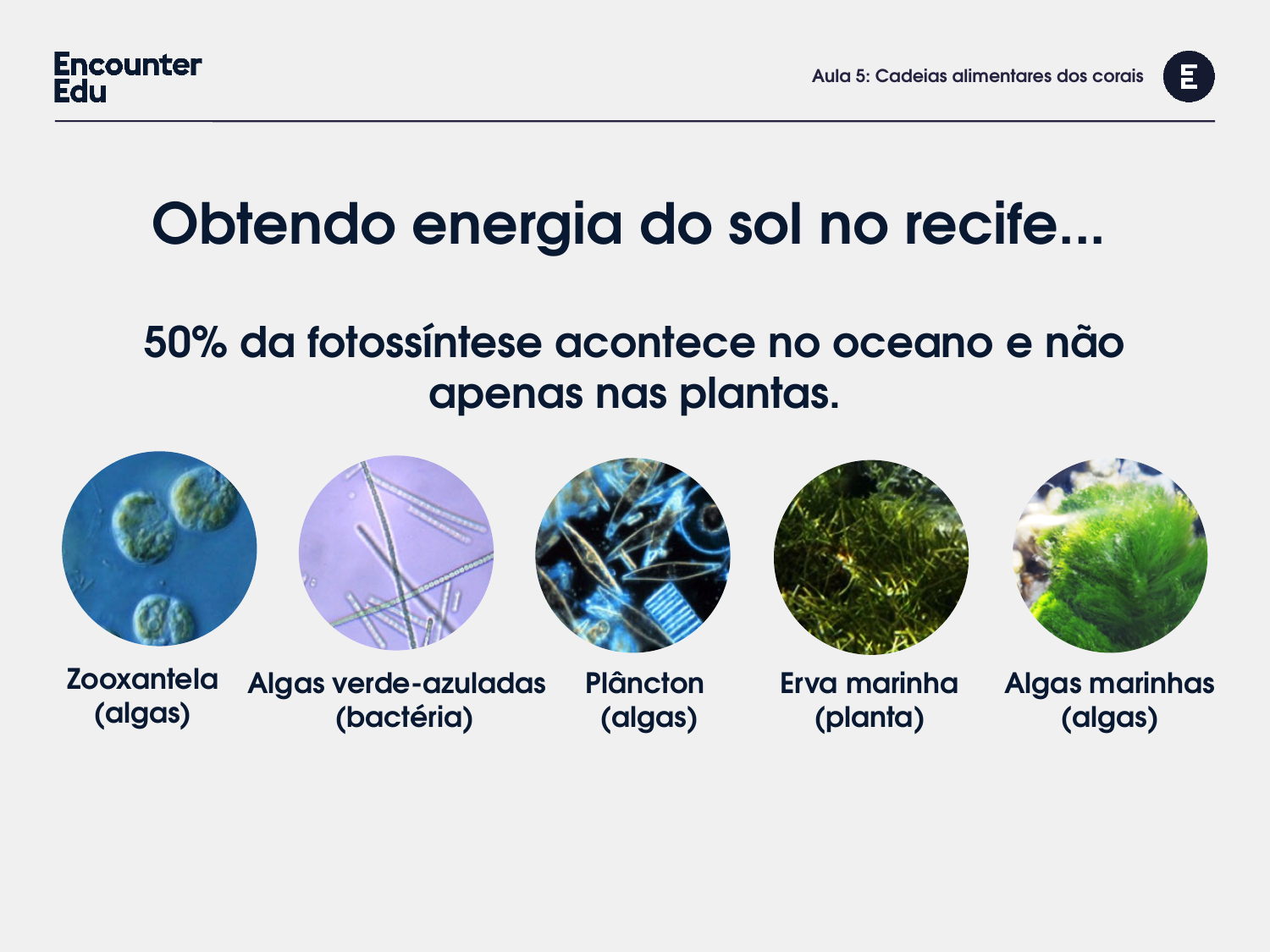

# Aula 5: Cadeias alimentares dos corais
Obtendo energia do sol no recife...
50% da fotossíntese acontece no oceano e não apenas nas plantas.

Zooxantela
(algas)
Plâncton
(algas)
Erva marinha
(planta)

Algas marinhas
(algas)

Algas verde-azuladas
 (bactéria)